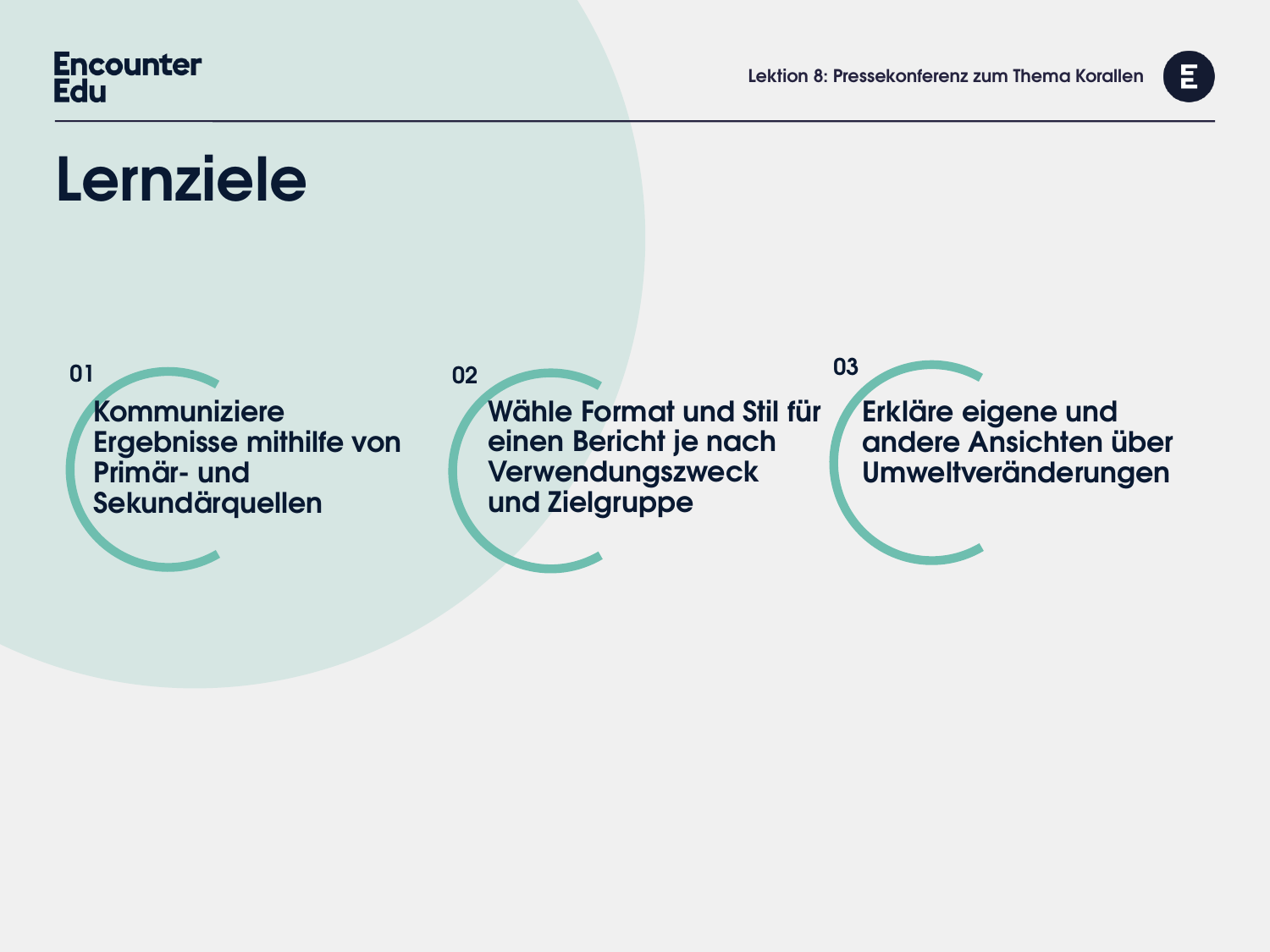

# Lektion 8: Pressekonferenz zum Thema Korallen
Lernziele
Wähle Format und Stil für einen Bericht je nach Verwendungszweck
und Zielgruppe
Erkläre eigene und andere Ansichten über Umweltveränderungen
Kommuniziere Ergebnisse mithilfe von Primär- und Sekundärquellen